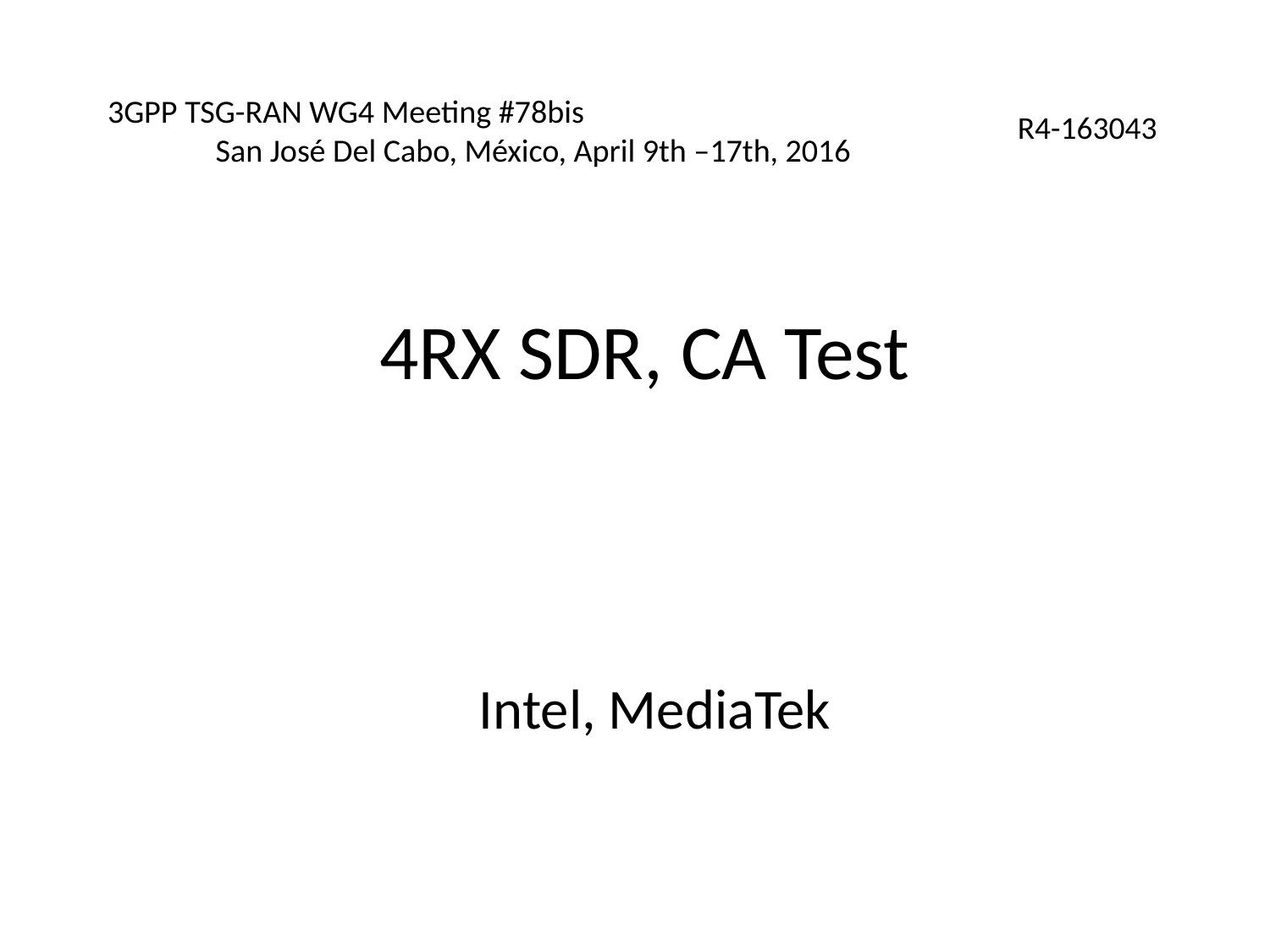

# 3GPP TSG-RAN WG4 Meeting #78bis	                                               San José Del Cabo, México, April 9th –17th, 2016
R4-163043
4RX SDR, CA Test
Intel, MediaTek